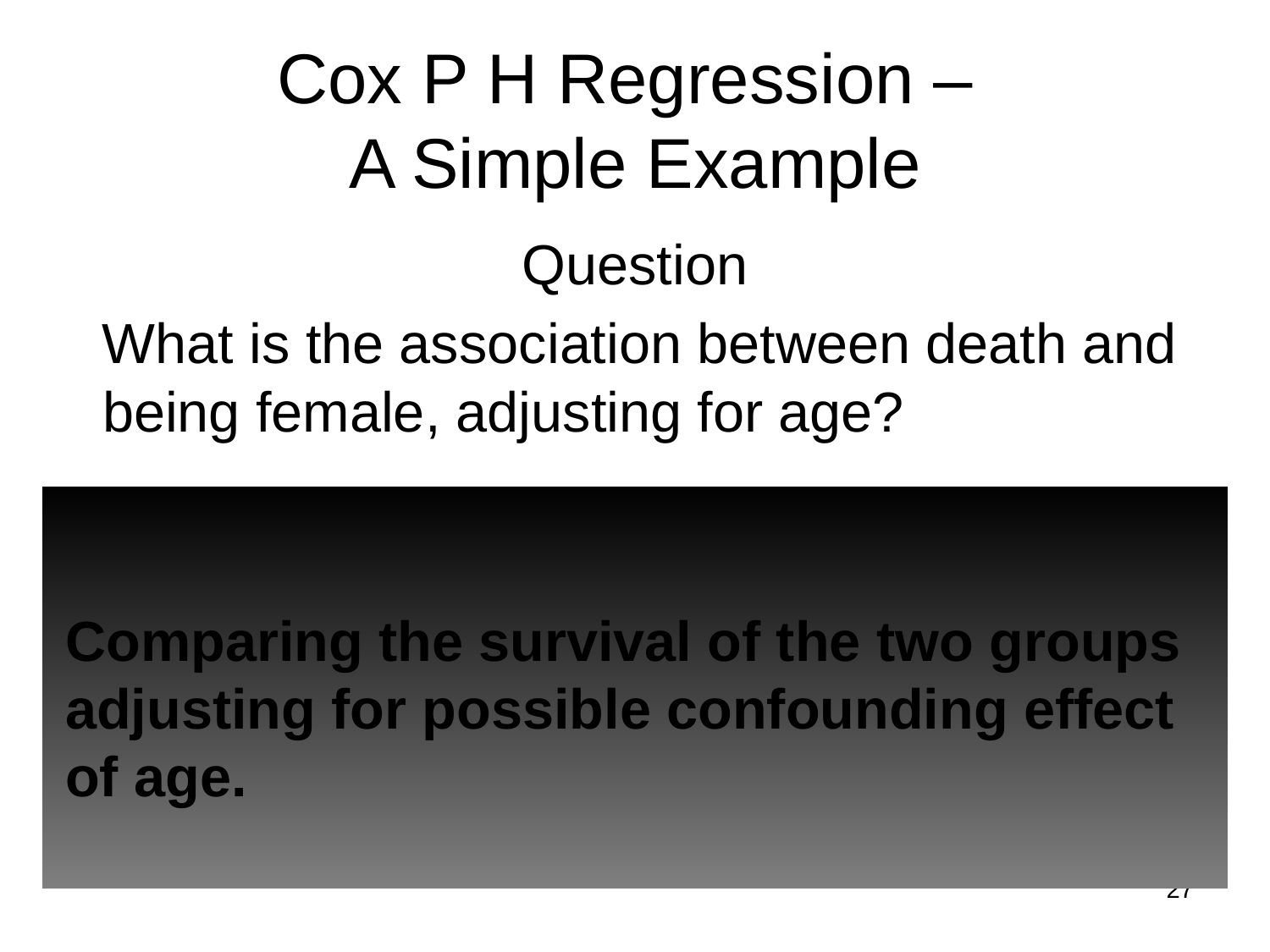

# Cox P H Regression – A Simple Example
Question
   What is the association between death and being female, adjusting for age?

Comparing the survival of the two groups adjusting for possible confounding effect of age.
27